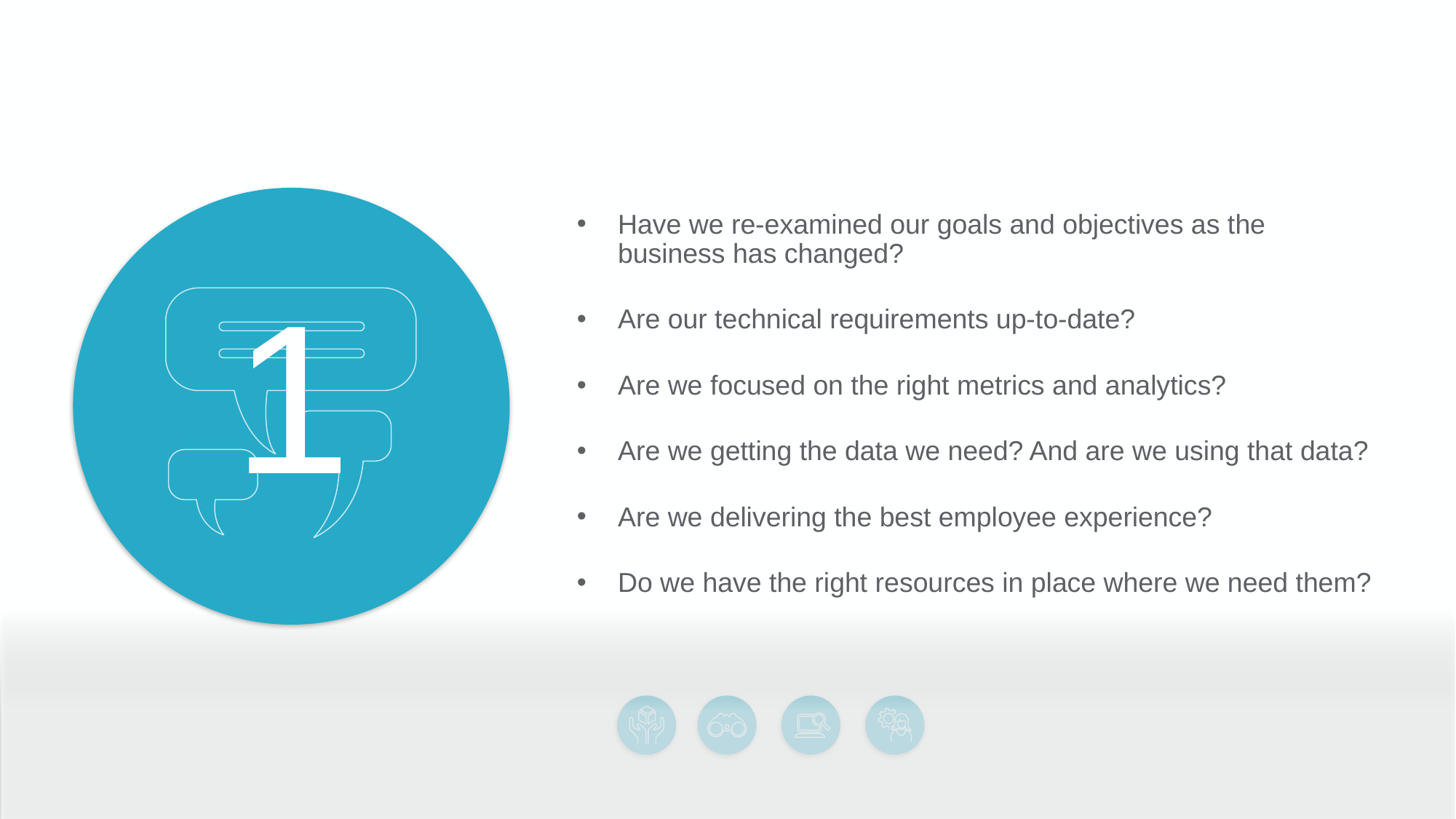

Have we re-examined our goals and objectives as the business has changed?
Are our technical requirements up-to-date?
Are we focused on the right metrics and analytics?
Are we getting the data we need? And are we using that data?
Are we delivering the best employee experience?
Do we have the right resources in place where we need them?
1